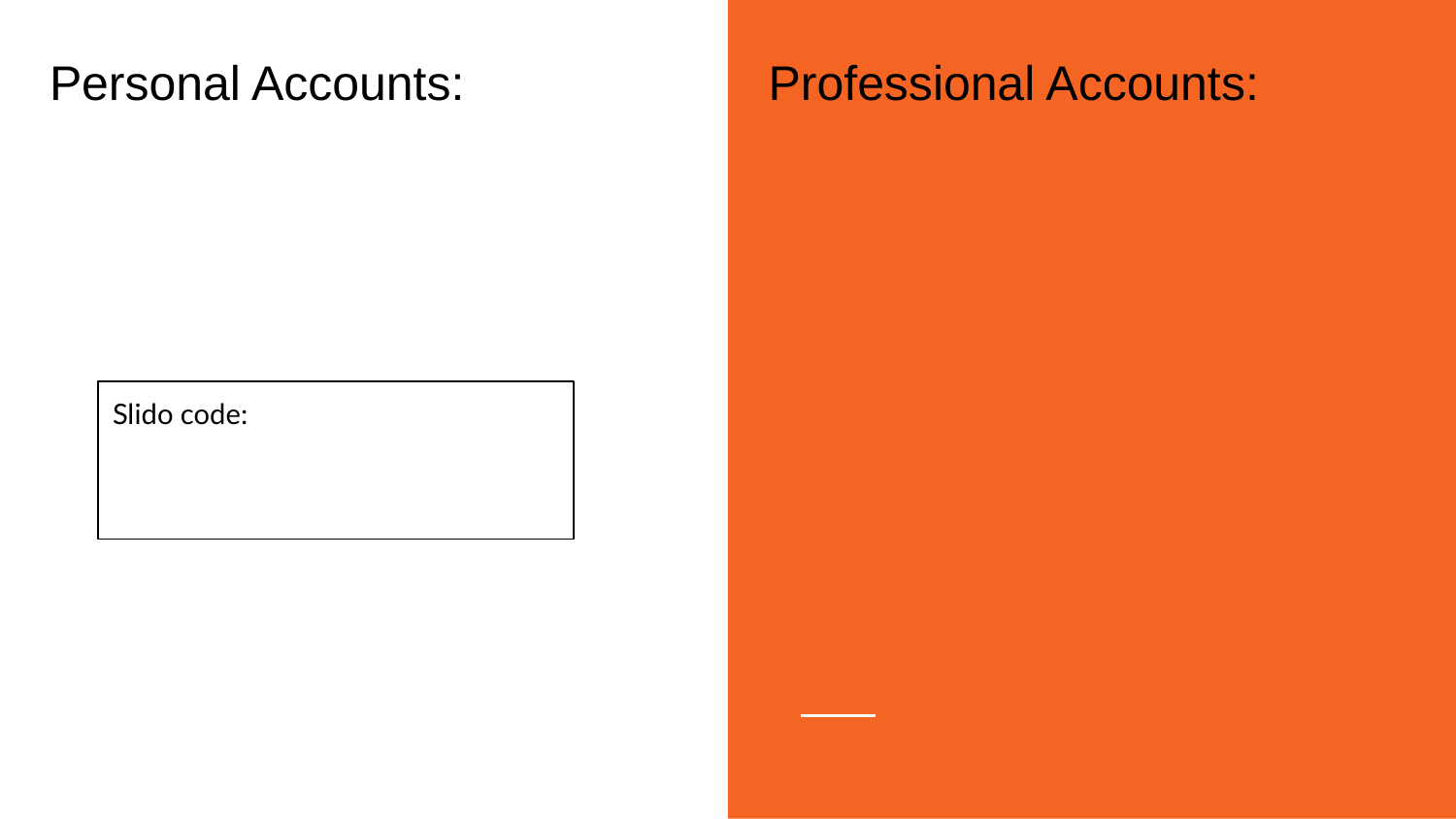

# Personal Accounts:

Professional Accounts:

Slido code: